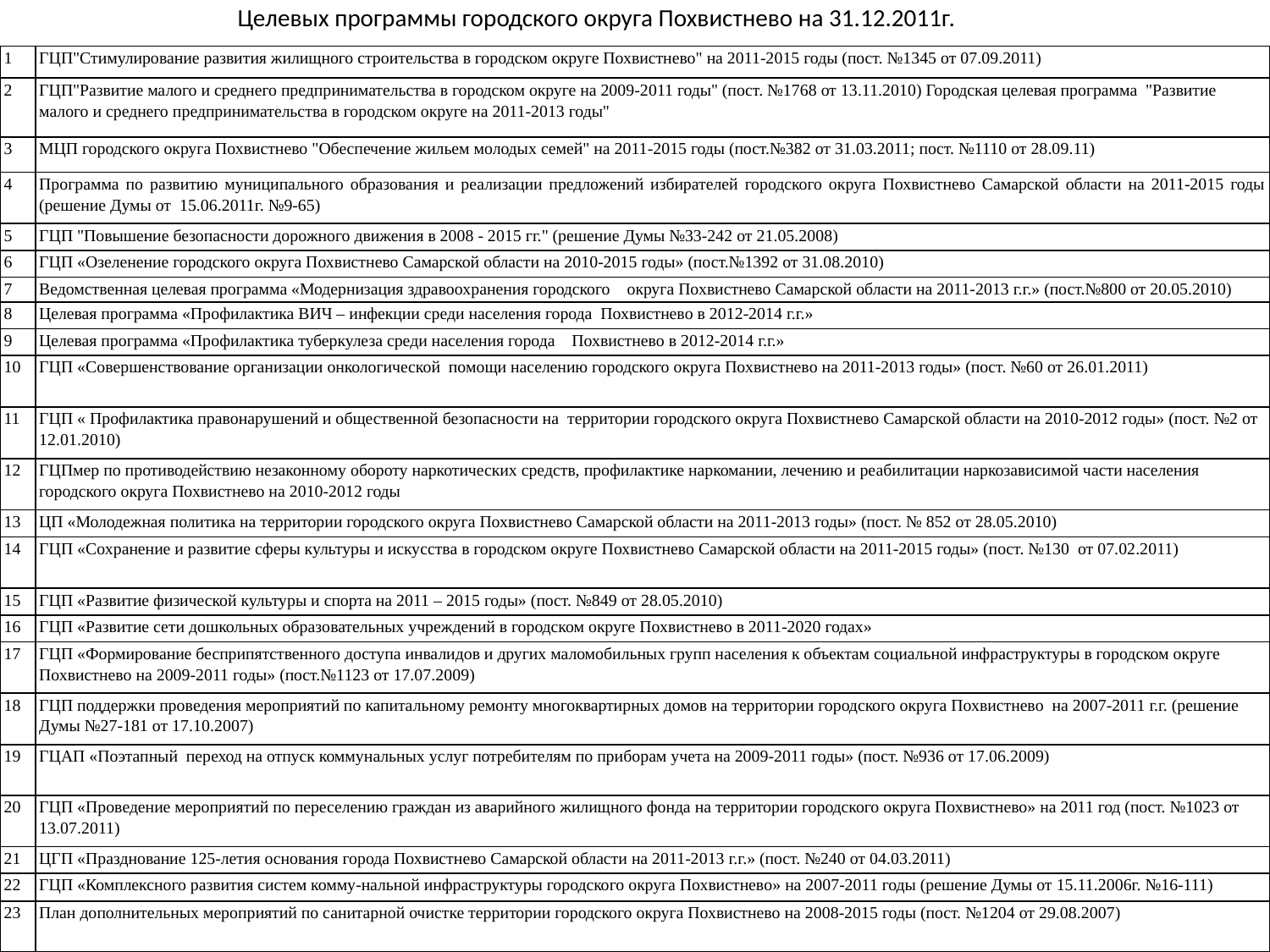

Целевых программы городского округа Похвистнево на 31.12.2011г.

| 1 | ГЦП"Стимулирование развития жилищного строительства в городском округе Похвистнево" на 2011-2015 годы (пост. №1345 от 07.09.2011) |
| --- | --- |
| 2 | ГЦП"Развитие малого и среднего предпринимательства в городском округе на 2009-2011 годы" (пост. №1768 от 13.11.2010) Городская целевая программа "Развитие малого и среднего предпринимательства в городском округе на 2011-2013 годы" |
| 3 | МЦП городского округа Похвистнево "Обеспечение жильем молодых семей" на 2011-2015 годы (пост.№382 от 31.03.2011; пост. №1110 от 28.09.11) |
| 4 | Программа по развитию муниципального образования и реализации предложений избирателей городского округа Похвистнево Самарской области на 2011-2015 годы (решение Думы от 15.06.2011г. №9-65) |
| 5 | ГЦП "Повышение безопасности дорожного движения в 2008 - 2015 гг." (решение Думы №33-242 от 21.05.2008) |
| 6 | ГЦП «Озеленение городского округа Похвистнево Самарской области на 2010-2015 годы» (пост.№1392 от 31.08.2010) |
| 7 | Ведомственная целевая программа «Модернизация здравоохранения городского округа Похвистнево Самарской области на 2011-2013 г.г.» (пост.№800 от 20.05.2010) |
| 8 | Целевая программа «Профилактика ВИЧ – инфекции среди населения города Похвистнево в 2012-2014 г.г.» |
| 9 | Целевая программа «Профилактика туберкулеза среди населения города Похвистнево в 2012-2014 г.г.» |
| 10 | ГЦП «Совершенствование организации онкологической помощи населению городского округа Похвистнево на 2011-2013 годы» (пост. №60 от 26.01.2011) |
| 11 | ГЦП « Профилактика правонарушений и общественной безопасности на территории городского округа Похвистнево Самарской области на 2010-2012 годы» (пост. №2 от 12.01.2010) |
| 12 | ГЦПмер по противодействию незаконному обороту наркотических средств, профилактике наркомании, лечению и реабилитации наркозависимой части населения городского округа Похвистнево на 2010-2012 годы |
| 13 | ЦП «Молодежная политика на территории городского округа Похвистнево Самарской области на 2011-2013 годы» (пост. № 852 от 28.05.2010) |
| 14 | ГЦП «Сохранение и развитие сферы культуры и искусства в городском округе Похвистнево Самарской области на 2011-2015 годы» (пост. №130 от 07.02.2011) |
| 15 | ГЦП «Развитие физической культуры и спорта на 2011 – 2015 годы» (пост. №849 от 28.05.2010) |
| 16 | ГЦП «Развитие сети дошкольных образовательных учреждений в городском округе Похвистнево в 2011-2020 годах» |
| 17 | ГЦП «Формирование бесприпятственного доступа инвалидов и других маломобильных групп населения к объектам социальной инфраструктуры в городском округе Похвистнево на 2009-2011 годы» (пост.№1123 от 17.07.2009) |
| 18 | ГЦП поддержки проведения мероприятий по капитальному ремонту многоквартирных домов на территории городского округа Похвистнево на 2007-2011 г.г. (решение Думы №27-181 от 17.10.2007) |
| 19 | ГЦАП «Поэтапный переход на отпуск коммунальных услуг потребителям по приборам учета на 2009-2011 годы» (пост. №936 от 17.06.2009) |
| 20 | ГЦП «Проведение мероприятий по переселению граждан из аварийного жилищного фонда на территории городского округа Похвистнево» на 2011 год (пост. №1023 от 13.07.2011) |
| 21 | ЦГП «Празднование 125-летия основания города Похвистнево Самарской области на 2011-2013 г.г.» (пост. №240 от 04.03.2011) |
| 22 | ГЦП «Комплексного развития систем комму-нальной инфраструктуры городского округа Похвистнево» на 2007-2011 годы (решение Думы от 15.11.2006г. №16-111) |
| 23 | План дополнительных мероприятий по санитарной очистке территории городского округа Похвистнево на 2008-2015 годы (пост. №1204 от 29.08.2007) |